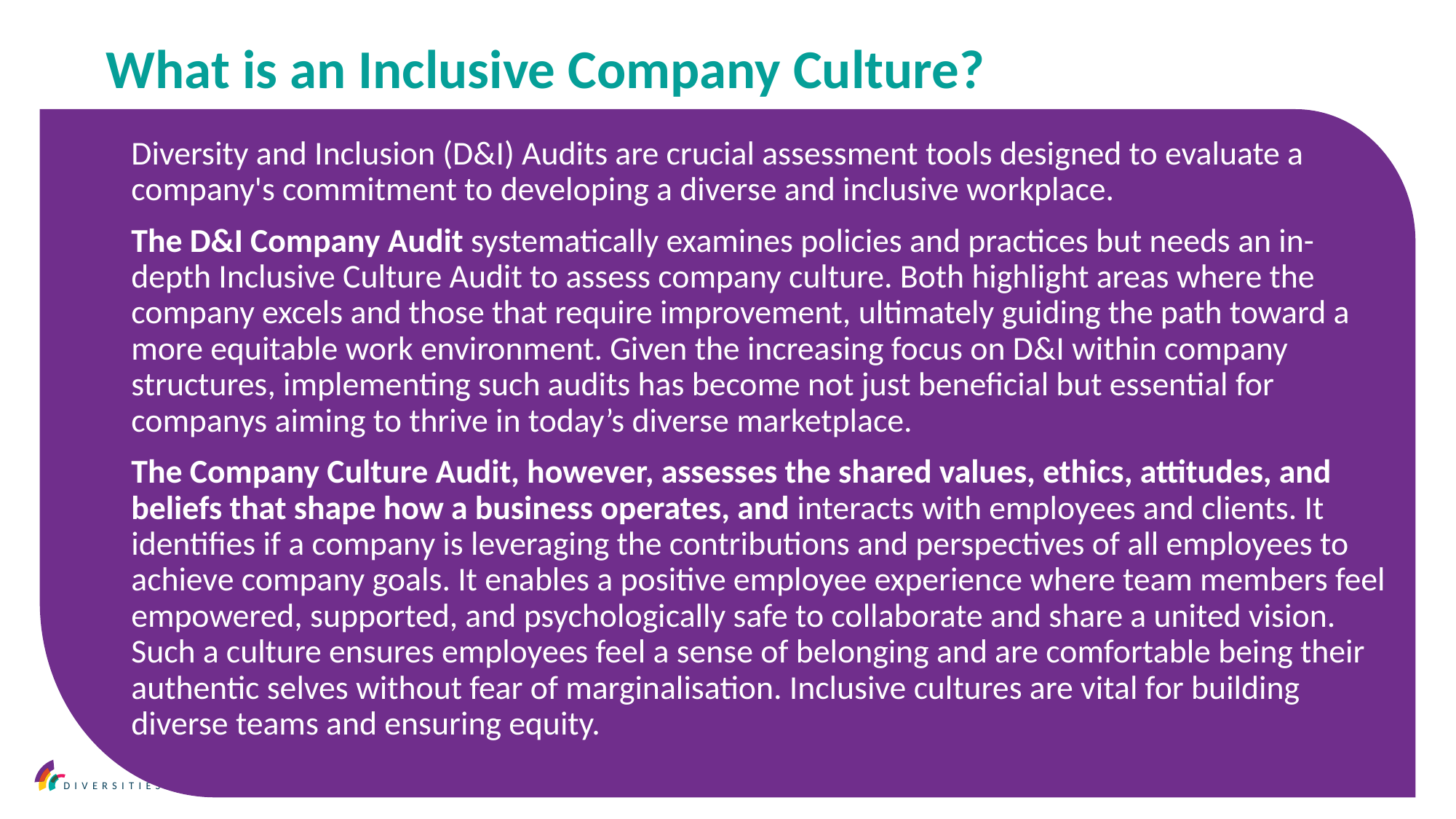

What is an Inclusive Company Culture?
Diversity and Inclusion (D&I) Audits are crucial assessment tools designed to evaluate a company's commitment to developing a diverse and inclusive workplace.
The D&I Company Audit systematically examines policies and practices but needs an in-depth Inclusive Culture Audit to assess company culture. Both highlight areas where the company excels and those that require improvement, ultimately guiding the path toward a more equitable work environment. Given the increasing focus on D&I within company structures, implementing such audits has become not just beneficial but essential for companys aiming to thrive in today’s diverse marketplace.
The Company Culture Audit, however, assesses the shared values, ethics, attitudes, and beliefs that shape how a business operates, and interacts with employees and clients. It identifies if a company is leveraging the contributions and perspectives of all employees to achieve company goals. It enables a positive employee experience where team members feel empowered, supported, and psychologically safe to collaborate and share a united vision. Such a culture ensures employees feel a sense of belonging and are comfortable being their authentic selves without fear of marginalisation. Inclusive cultures are vital for building diverse teams and ensuring equity.